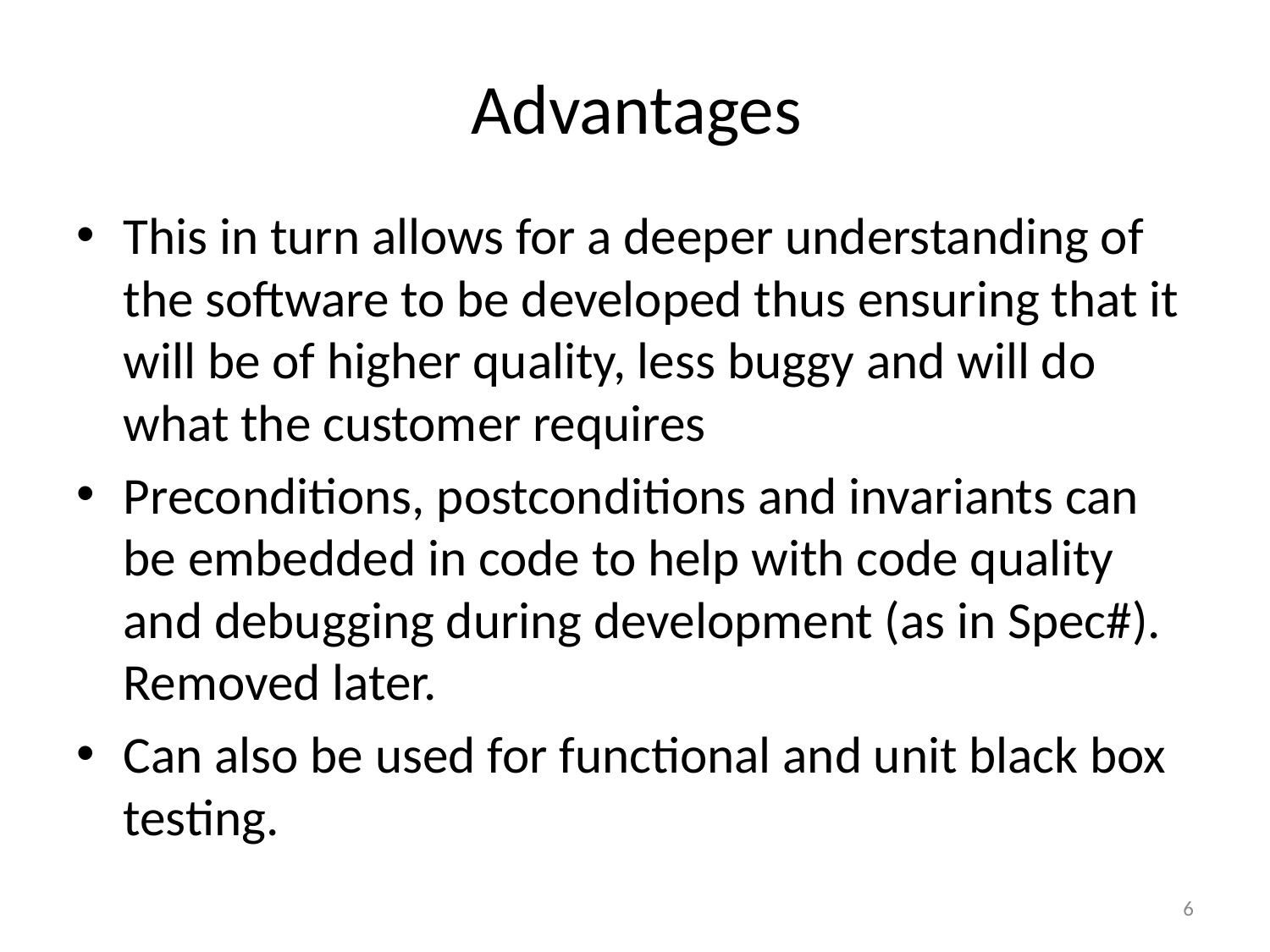

# Advantages
This in turn allows for a deeper understanding of the software to be developed thus ensuring that it will be of higher quality, less buggy and will do what the customer requires
Preconditions, postconditions and invariants can be embedded in code to help with code quality and debugging during development (as in Spec#). Removed later.
Can also be used for functional and unit black box testing.

6